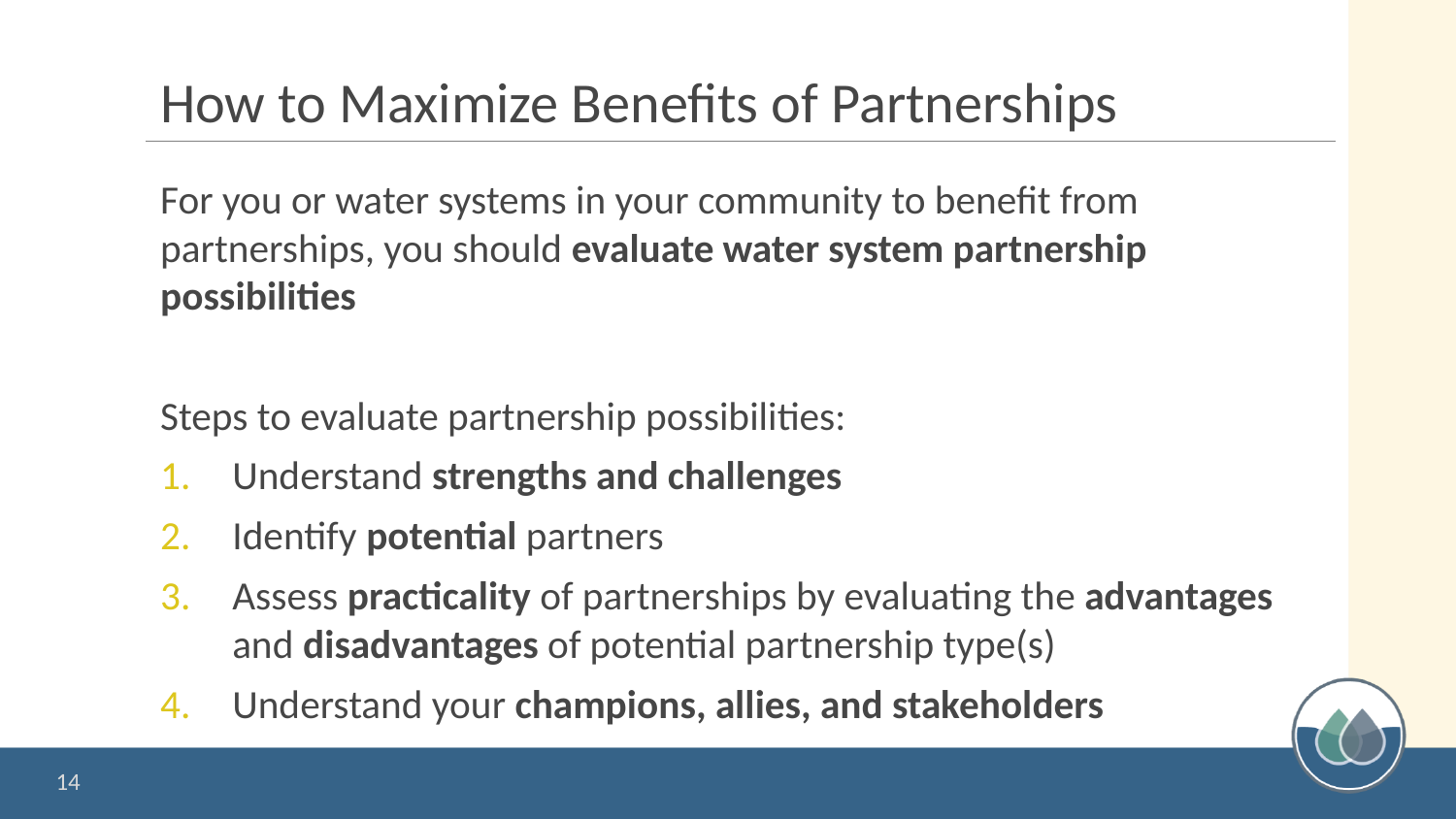

# How to Maximize Benefits of Partnerships
For you or water systems in your community to benefit from partnerships, you should evaluate water system partnership possibilities

Steps to evaluate partnership possibilities:
Understand strengths and challenges
Identify potential partners
Assess practicality of partnerships by evaluating the advantages and disadvantages of potential partnership type(s)
Understand your champions, allies, and stakeholders
14